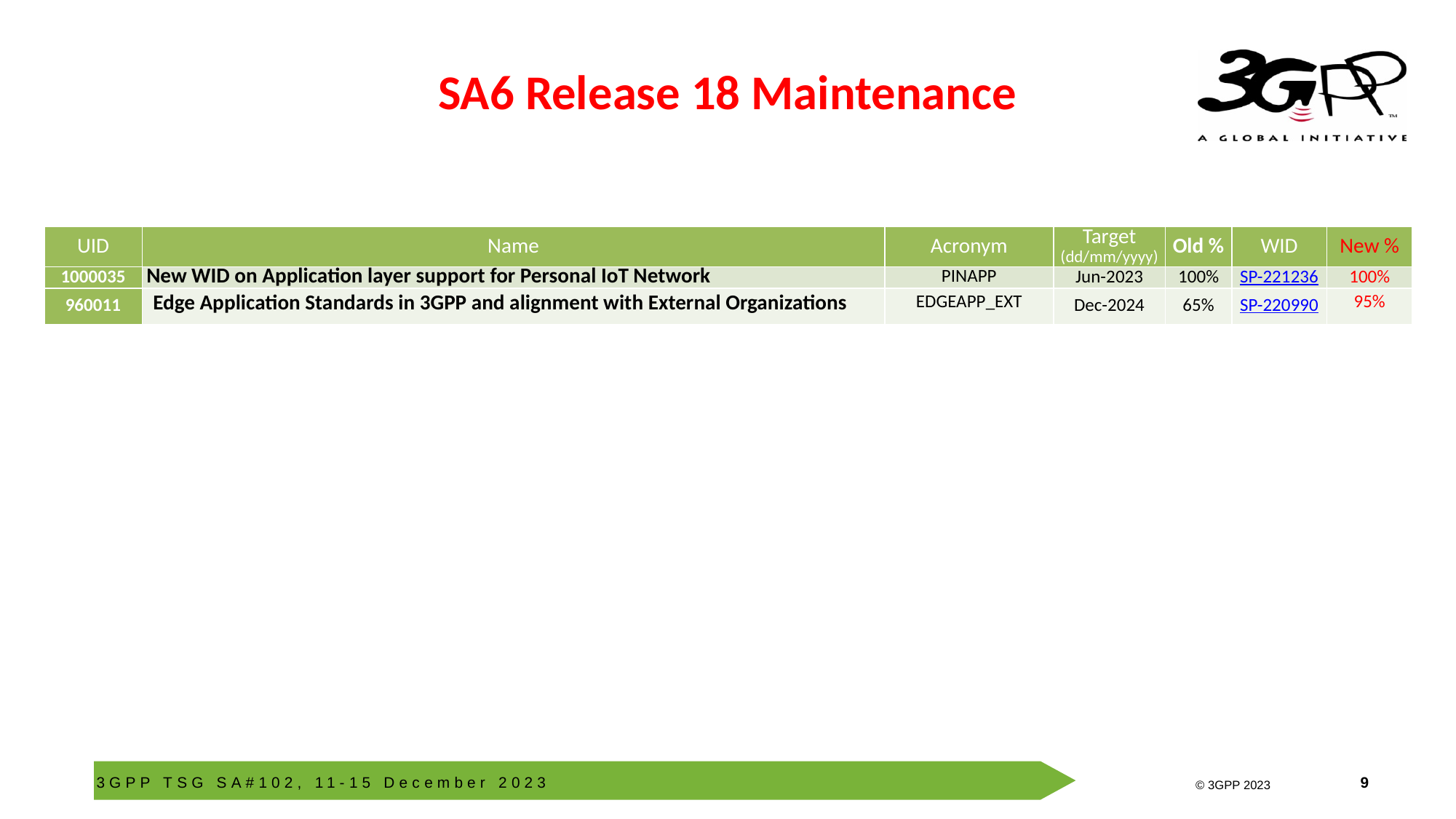

# SA6 Release 18 Maintenance
| UID | Name | Acronym | Target (dd/mm/yyyy) | Old % | WID | New % |
| --- | --- | --- | --- | --- | --- | --- |
| 1000035 | New WID on Application layer support for Personal IoT Network | PINAPP | Jun-2023 | 100% | SP-221236 | 100% |
| 960011 | Edge Application Standards in 3GPP and alignment with External Organizations | EDGEAPP\_EXT | Dec-2024 | 65% | SP-220990 | 95% |